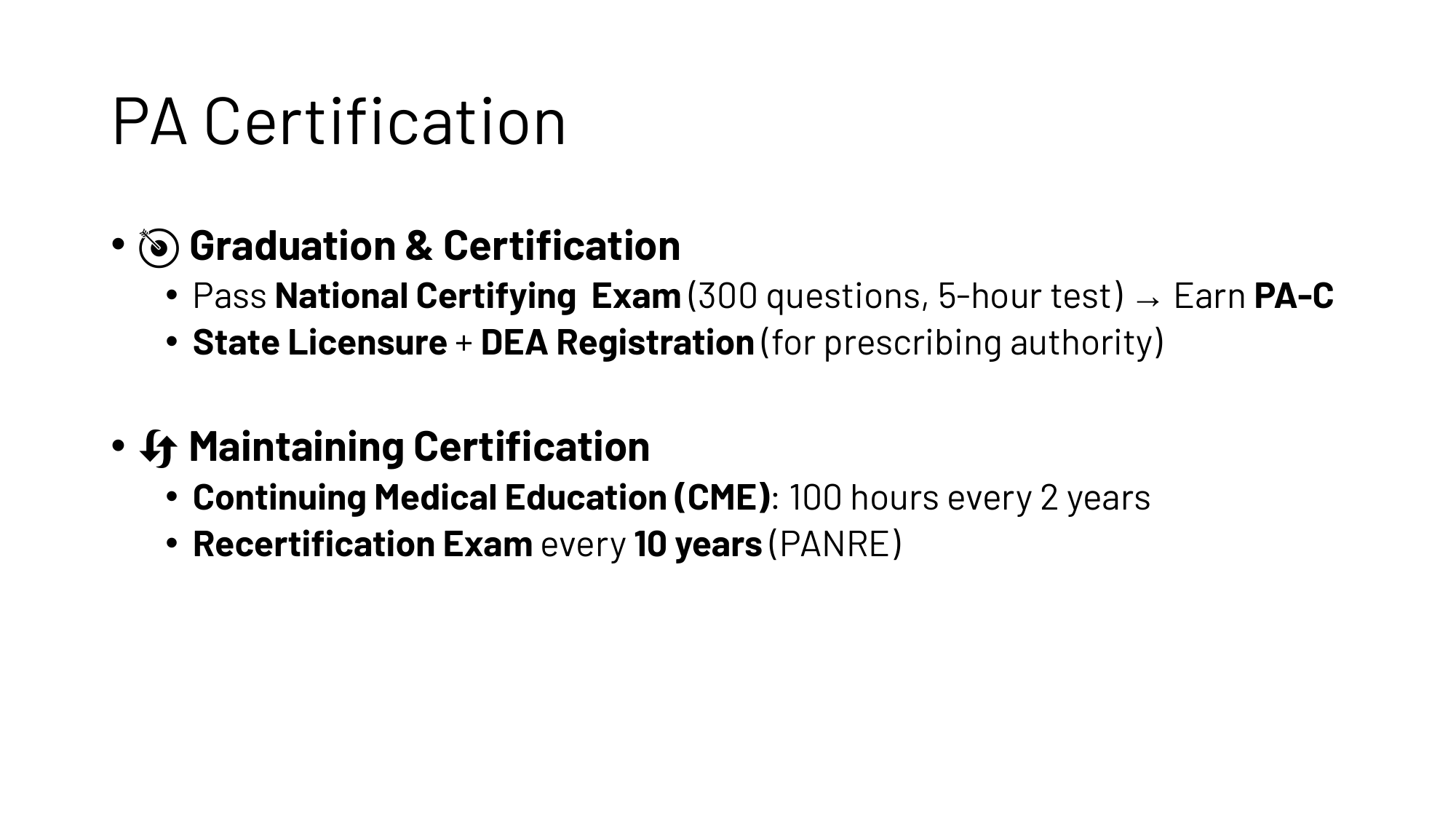

# PA Certification
🎯 Graduation & Certification
Pass National Certifying  Exam (300 questions, 5-hour test) → Earn PA-C
State Licensure + DEA Registration (for prescribing authority)

🔄 Maintaining Certification
Continuing Medical Education (CME): 100 hours every 2 years
Recertification Exam every 10 years (PANRE)